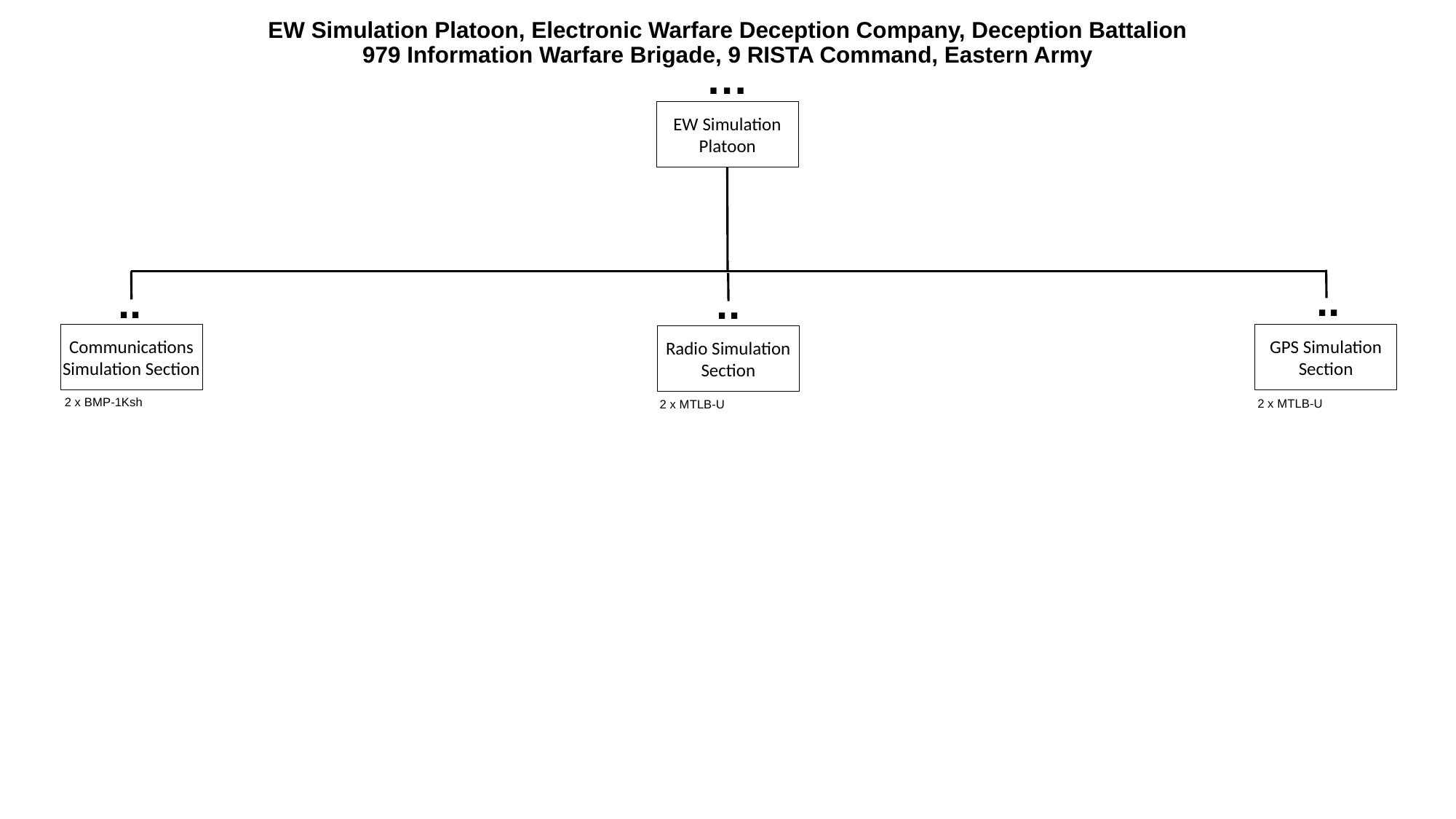

# EW Simulation Platoon, Electronic Warfare Deception Company, Deception Battalion 979 Information Warfare Brigade, 9 RISTA Command, Eastern Army
…
EW Simulation Platoon
..
..
..
Communications Simulation Section
GPS Simulation Section
Radio Simulation Section
2 x BMP-1Ksh
2 x MTLB-U
2 x MTLB-U